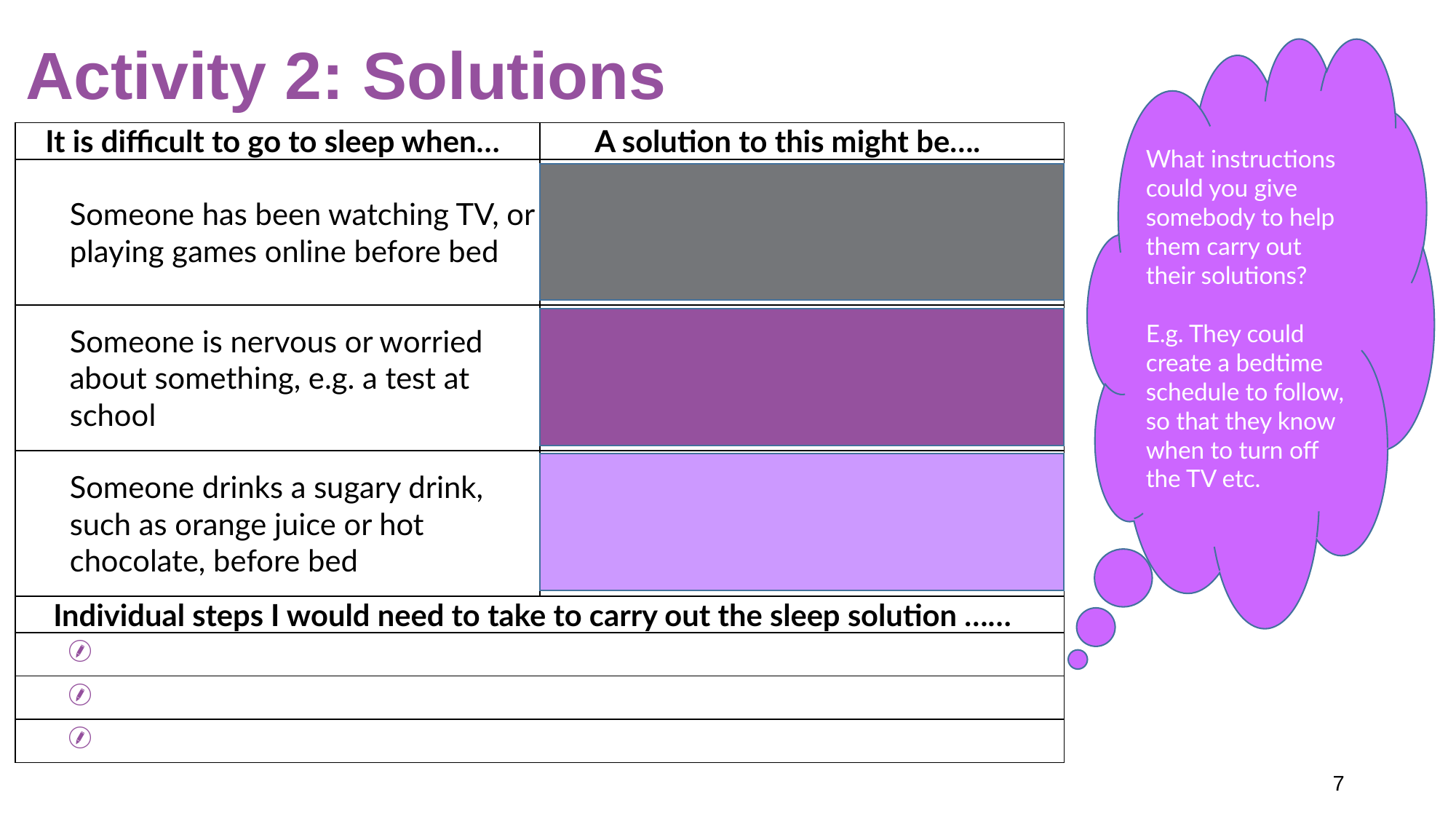

Activity 2: Solutions
What instructions could you give somebody to help them carry out their solutions?

E.g. They could create a bedtime schedule to follow, so that they know when to turn off the TV etc.
| It is difficult to go to sleep when… | A solution to this might be…. |
| --- | --- |
| Someone has been watching TV, or playing games online before bed | Turning off all electronic screens like the TV, computer, tablet, mobile phone at least an hour before bedtime. |
| Someone is nervous or worried about something, e.g. a test at school | Do something relaxing before bed, e.g. reading a book, cuddling a pet, listening to a story |
| Someone drinks a sugary drink, such as orange juice or hot chocolate, before bed | Avoid drinking anything sugary and with caffeine in it before bed |
| Individual steps I would need to take to carry out the sleep solution …… |  |
|  |  |
|  |  |
|  |  |

7